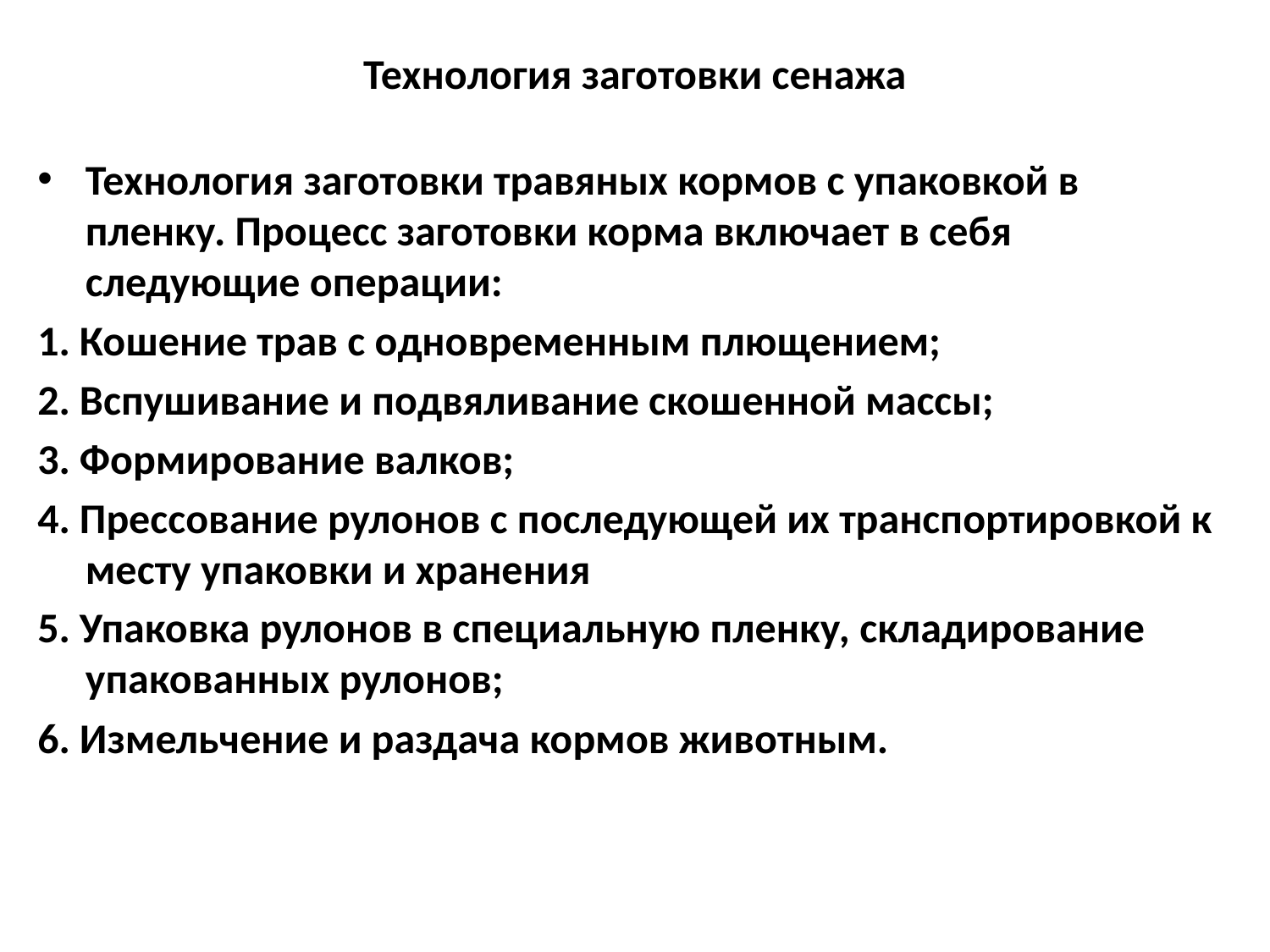

# Технология заготовки сенажа
Технология заготовки травяных кормов с упаковкой в пленку. Процесс заготовки корма включает в себя следующие операции:
1. Кошение трав с одновременным плющением;
2. Вспушивание и подвяливание скошенной массы;
3. Формирование валков;
4. Прессование рулонов с последующей их транспортировкой к месту упаковки и хранения
5. Упаковка рулонов в специальную пленку, складирование упакованных рулонов;
6. Измельчение и раздача кормов животным.